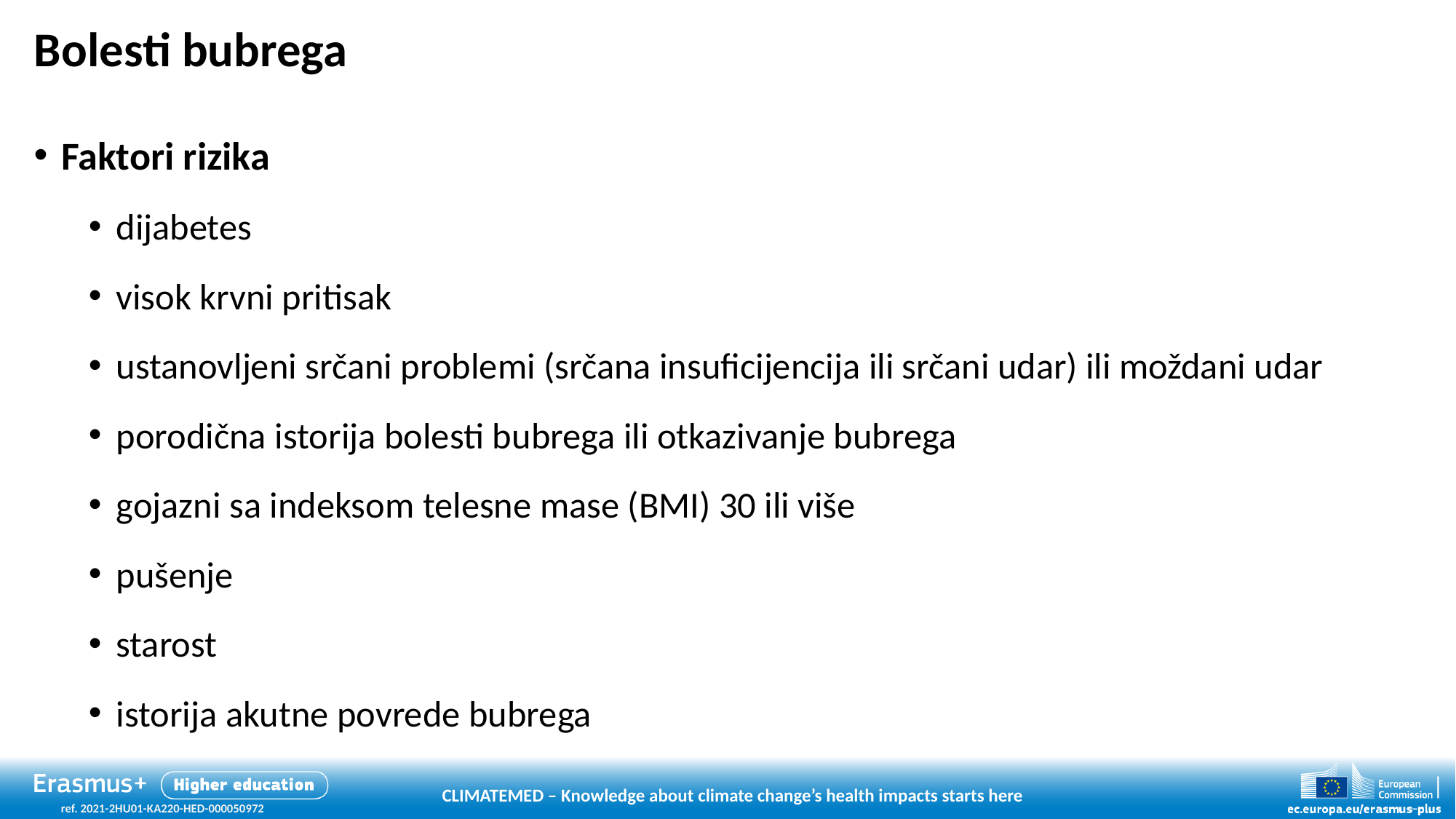

# Bolesti bubrega
Faktori rizika
dijabetes
visok krvni pritisak
ustanovljeni srčani problemi (srčana insuficijencija ili srčani udar) ili moždani udar
porodična istorija bolesti bubrega ili otkazivanje bubrega
gojazni sa indeksom telesne mase (BMI) 30 ili više
pušenje
starost
istorija akutne povrede bubrega